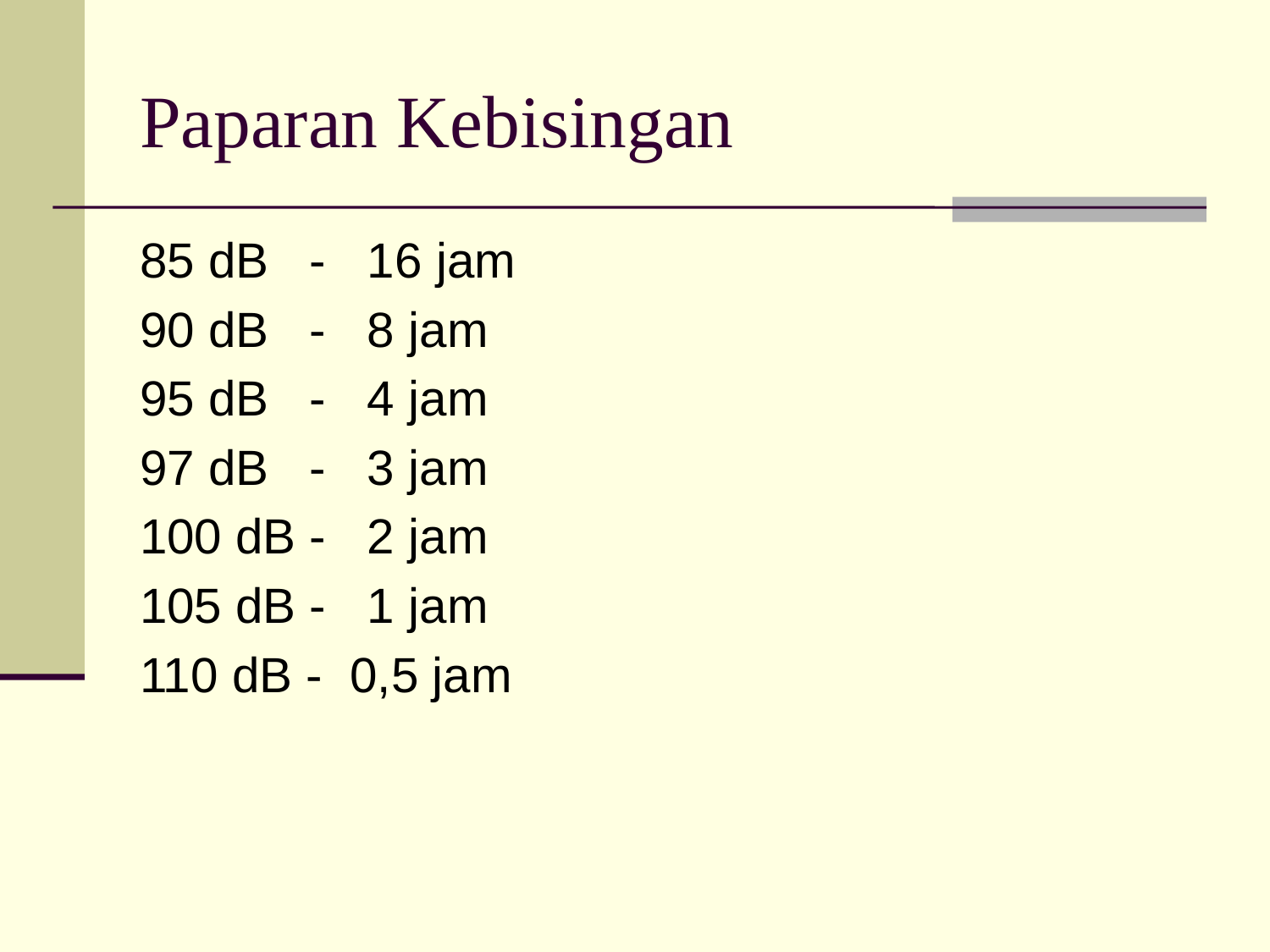

# Paparan Kebisingan
85 dB   -   16 jam
90 dB   -   8 jam
95 dB   -   4 jam
97 dB   -   3 jam
100 dB -   2 jam
105 dB -   1 jam
110 dB -  0,5 jam